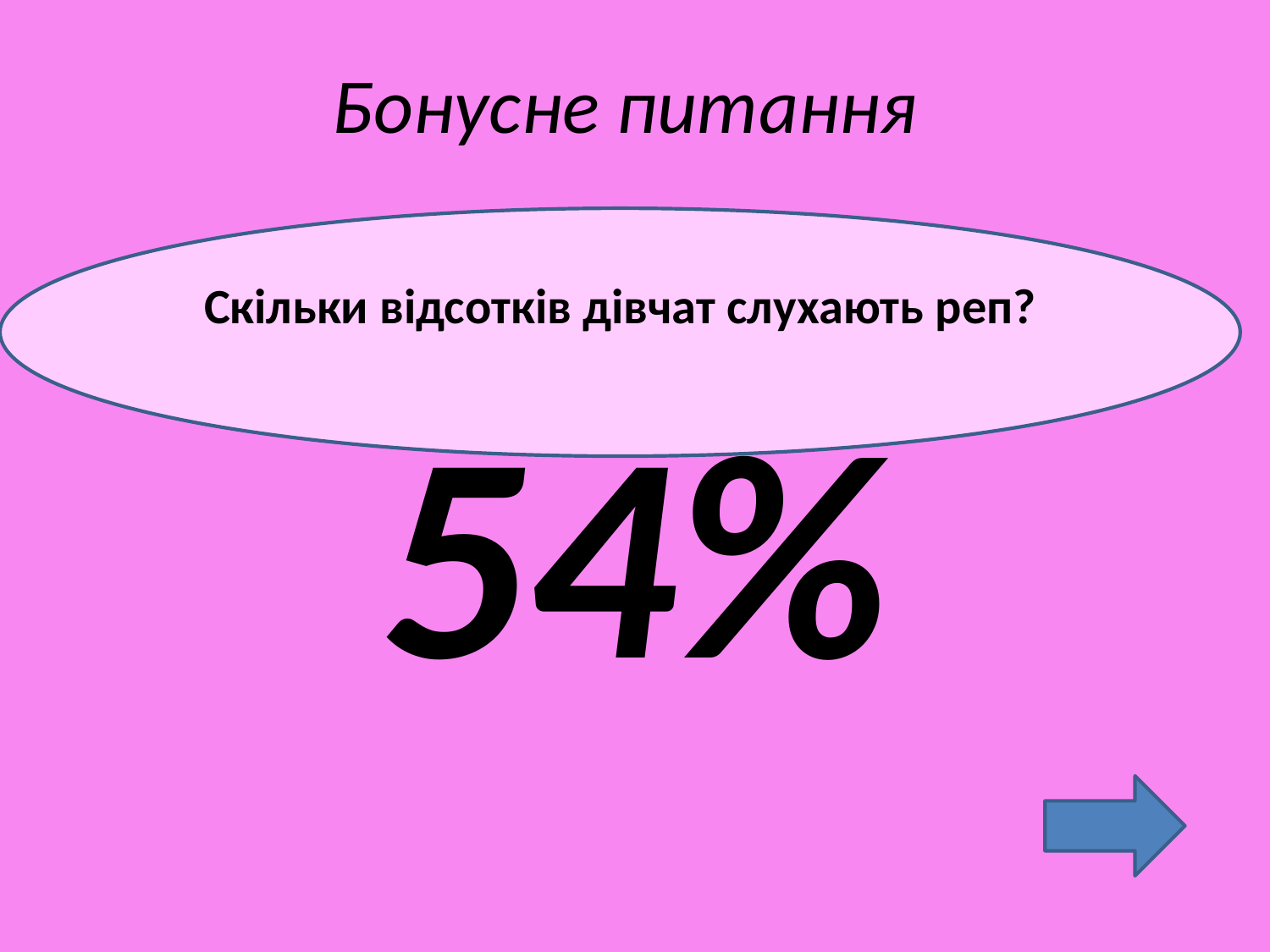

Бонусне питання

Скільки відсотків дівчат слухають реп?
# 54%